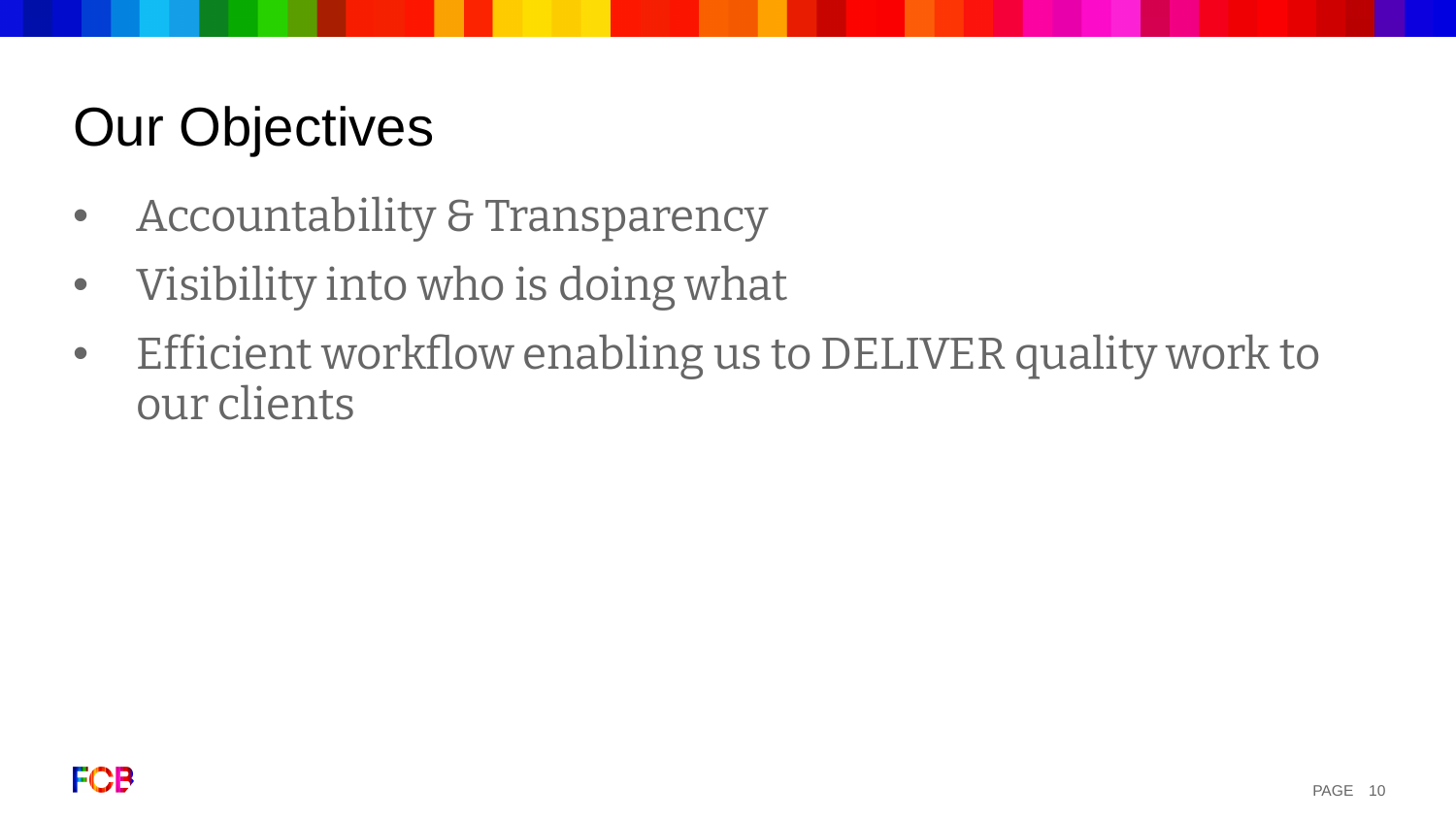

# Our Objectives
Accountability & Transparency
Visibility into who is doing what
Efficient workflow enabling us to DELIVER quality work to our clients

 PAGE
10